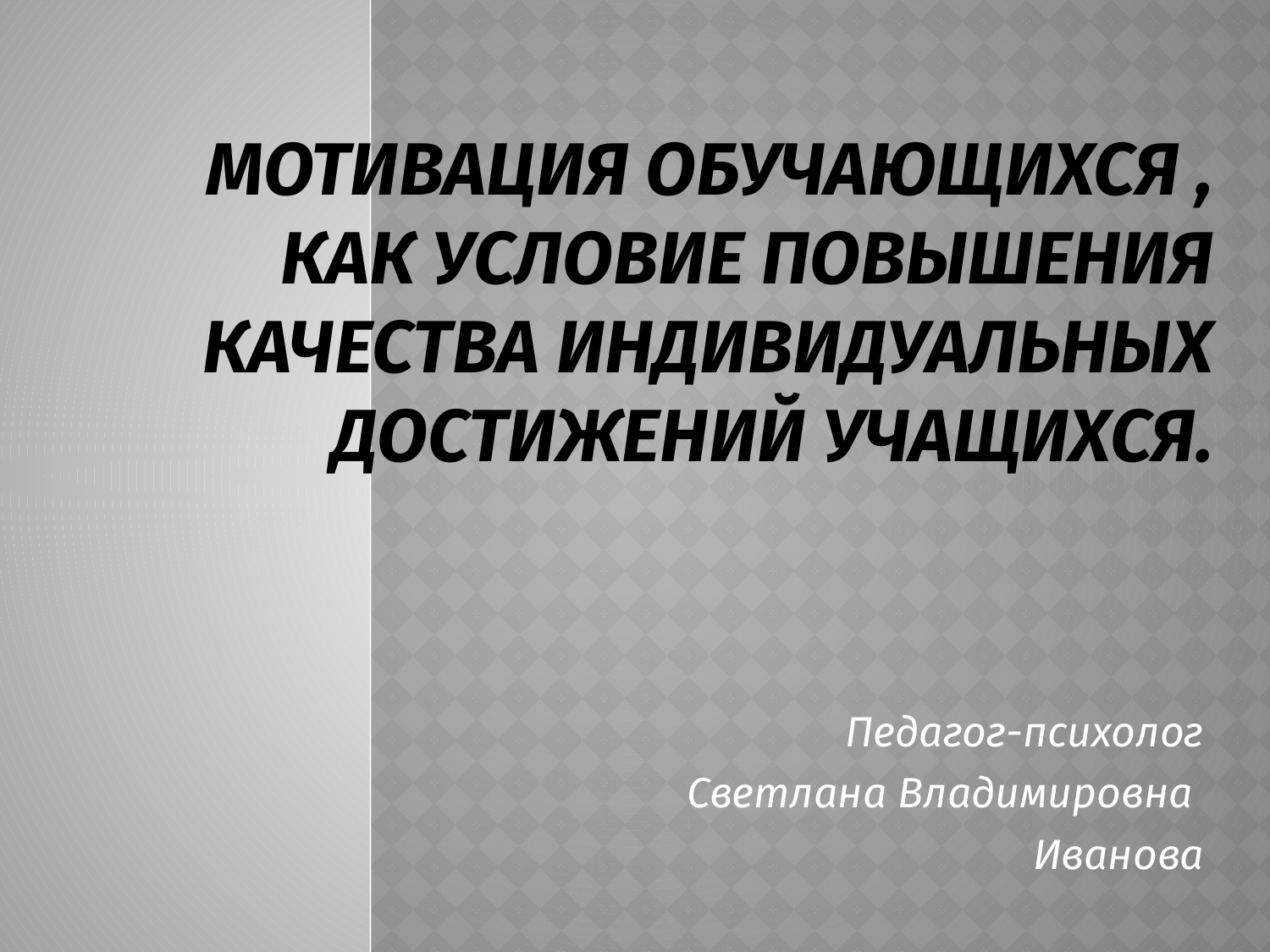

# мотивация обучающихся , как условие повышения качества индивидуальных достижений учащихся.
Педагог-психолог
Светлана Владимировна
Иванова